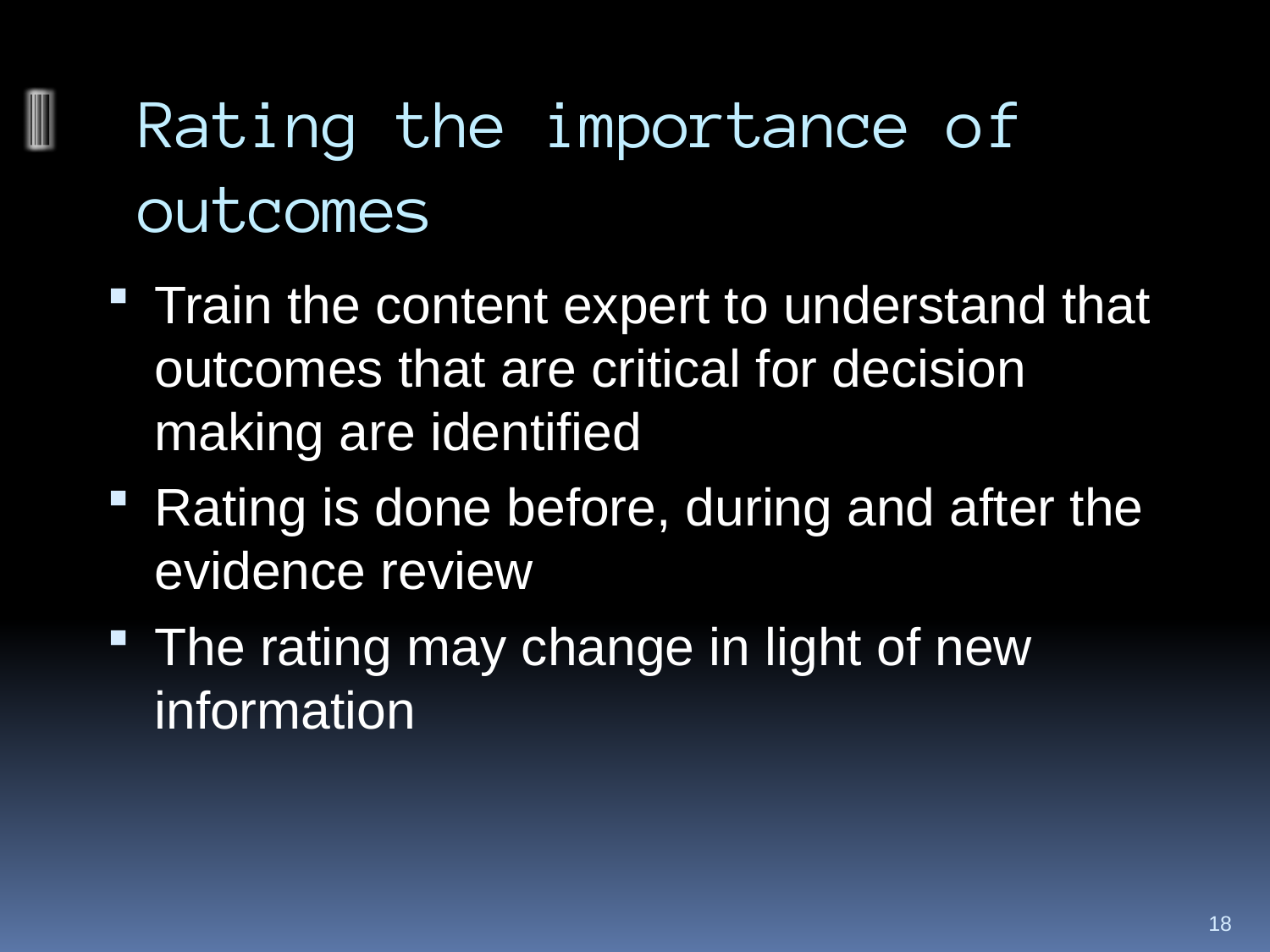

# Rating the importance of outcomes
Train the content expert to understand that outcomes that are critical for decision making are identified
Rating is done before, during and after the evidence review
The rating may change in light of new information
18